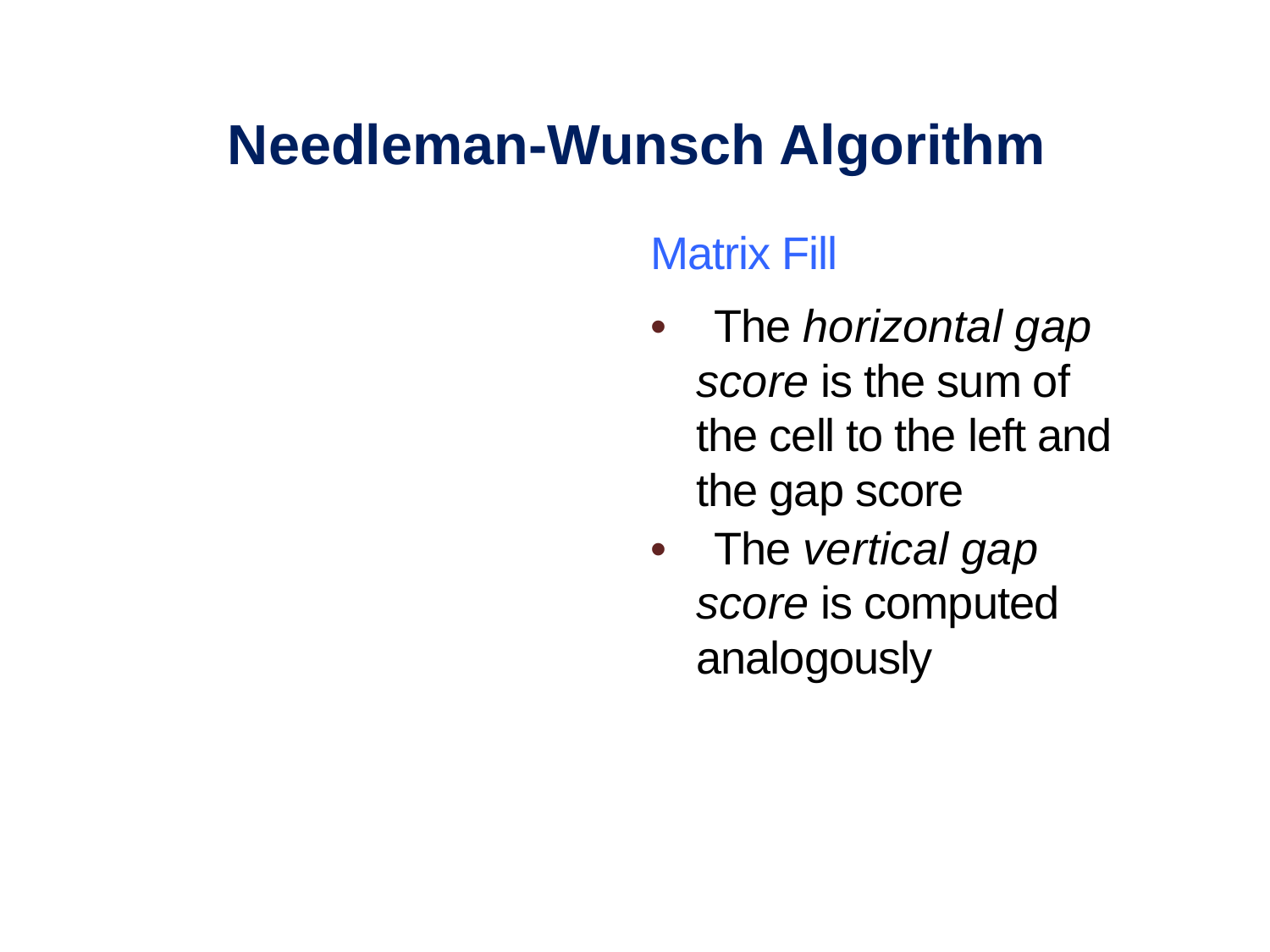

Needleman-Wunsch Algorithm
Matrix Fill
•    The horizontal gap score is the sum of the cell to the left and the gap score
•    The vertical gap score is computed analogously